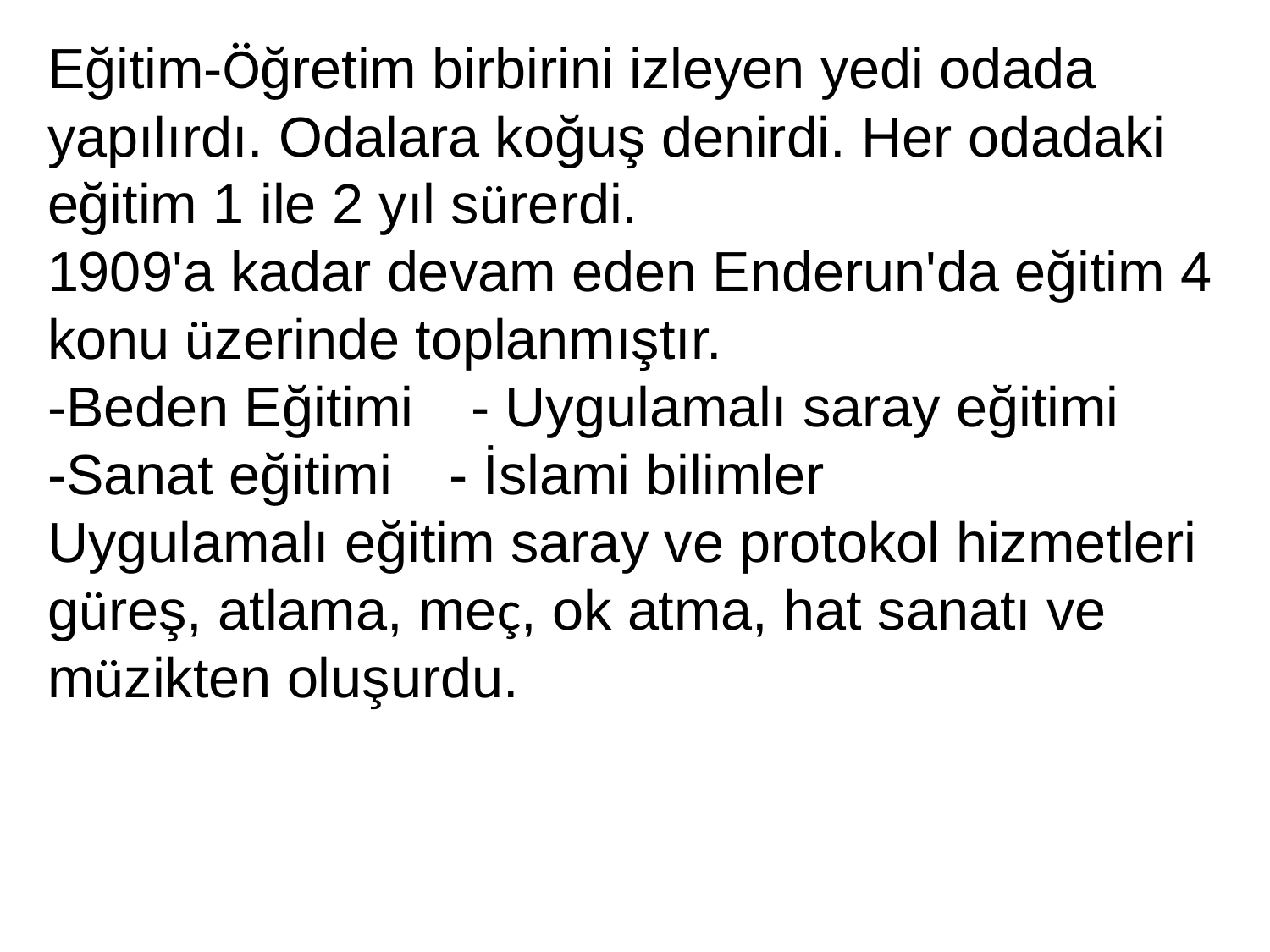

Eğitim-Öğretim birbirini izleyen yedi odada yapılırdı. Odalara koğuş denirdi. Her odadaki eğitim 1 ile 2 yıl sürerdi.
1909'a kadar devam eden Enderun'da eğitim 4 konu üzerinde toplanmıştır.
-Beden Eğitimi    - Uygulamalı saray eğitimi
-Sanat eğitimi    - İslami bilimler
Uygulamalı eğitim saray ve protokol hizmetleri güreş, atlama, meç, ok atma, hat sanatı ve müzikten oluşurdu.